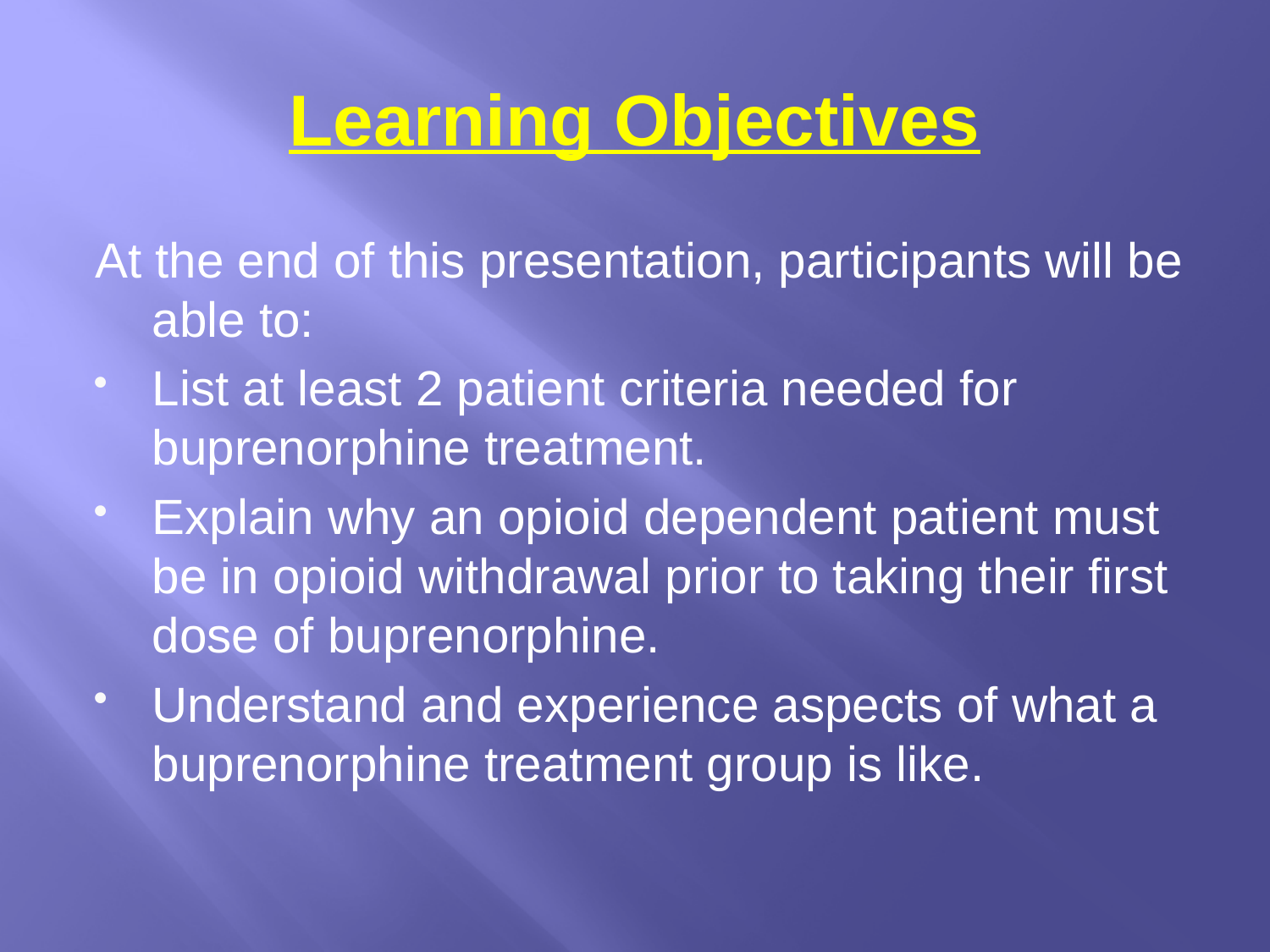

# Learning Objectives
At the end of this presentation, participants will be able to:
List at least 2 patient criteria needed for buprenorphine treatment.
Explain why an opioid dependent patient must be in opioid withdrawal prior to taking their first dose of buprenorphine.
Understand and experience aspects of what a buprenorphine treatment group is like.